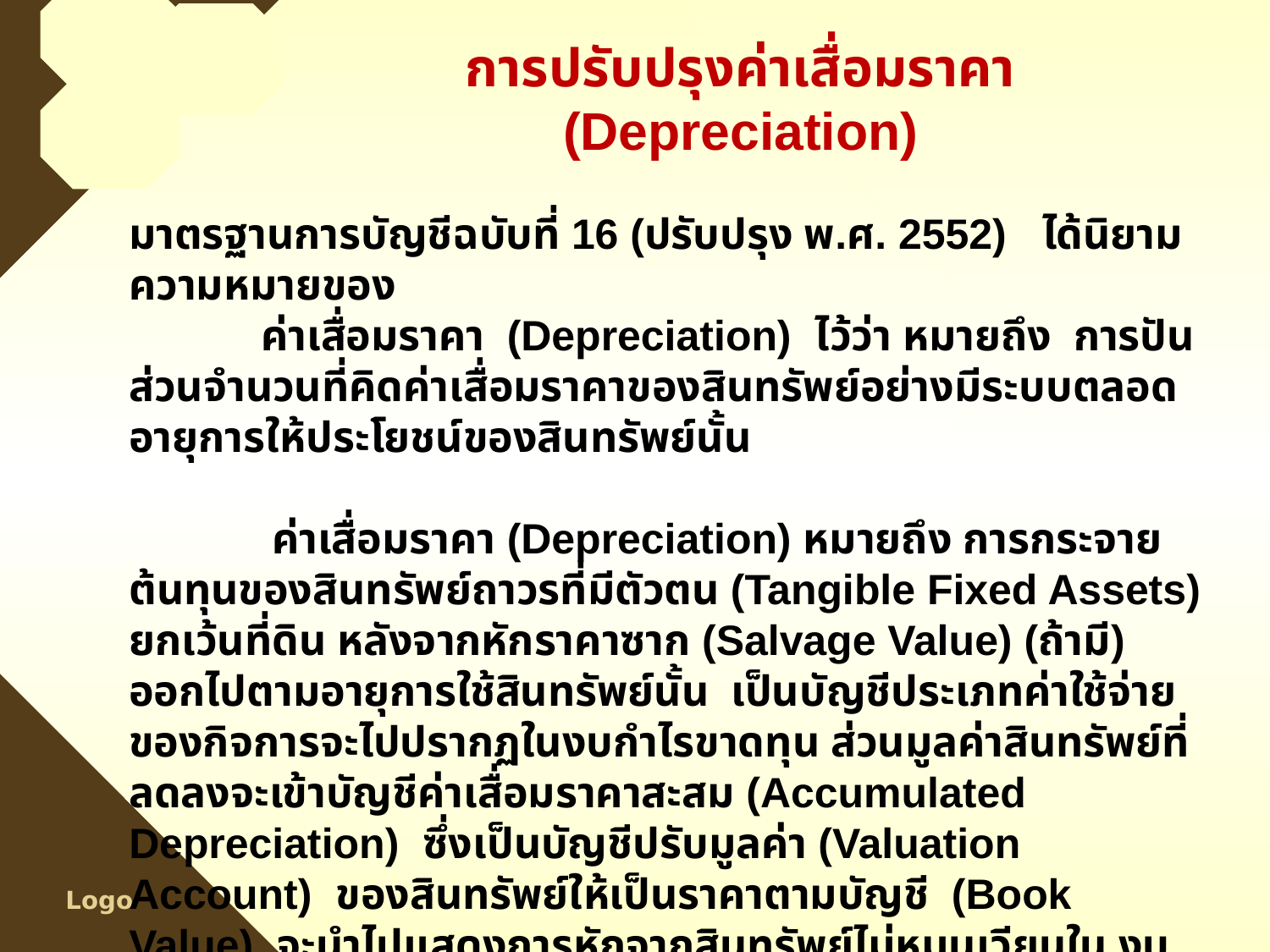

# การปรับปรุงค่าเสื่อมราคา (Depreciation)
มาตรฐานการบัญชีฉบับที่ 16 (ปรับปรุง พ.ศ. 2552)   ได้นิยามความหมายของ
            ค่าเสื่อมราคา  (Depreciation)  ไว้ว่า หมายถึง  การปันส่วนจำนวนที่คิดค่าเสื่อมราคาของสินทรัพย์อย่างมีระบบตลอดอายุการให้ประโยชน์ของสินทรัพย์นั้น

             ค่าเสื่อมราคา (Depreciation) หมายถึง การกระจายต้นทุนของสินทรัพย์ถาวรที่มีตัวตน (Tangible Fixed Assets) ยกเว้นที่ดิน หลังจากหักราคาซาก (Salvage Value) (ถ้ามี)  ออกไปตามอายุการใช้สินทรัพย์นั้น  เป็นบัญชีประเภทค่าใช้จ่ายของกิจการจะไปปรากฏในงบกำไรขาดทุน ส่วนมูลค่าสินทรัพย์ที่ลดลงจะเข้าบัญชีค่าเสื่อมราคาสะสม (Accumulated Depreciation)  ซึ่งเป็นบัญชีปรับมูลค่า (Valuation  Account)  ของสินทรัพย์ให้เป็นราคาตามบัญชี  (Book  Value)  จะนำไปแสดงการหักจากสินทรัพย์ไม่หมุนเวียนใน งบแสดงฐานะการเงิน
Logo